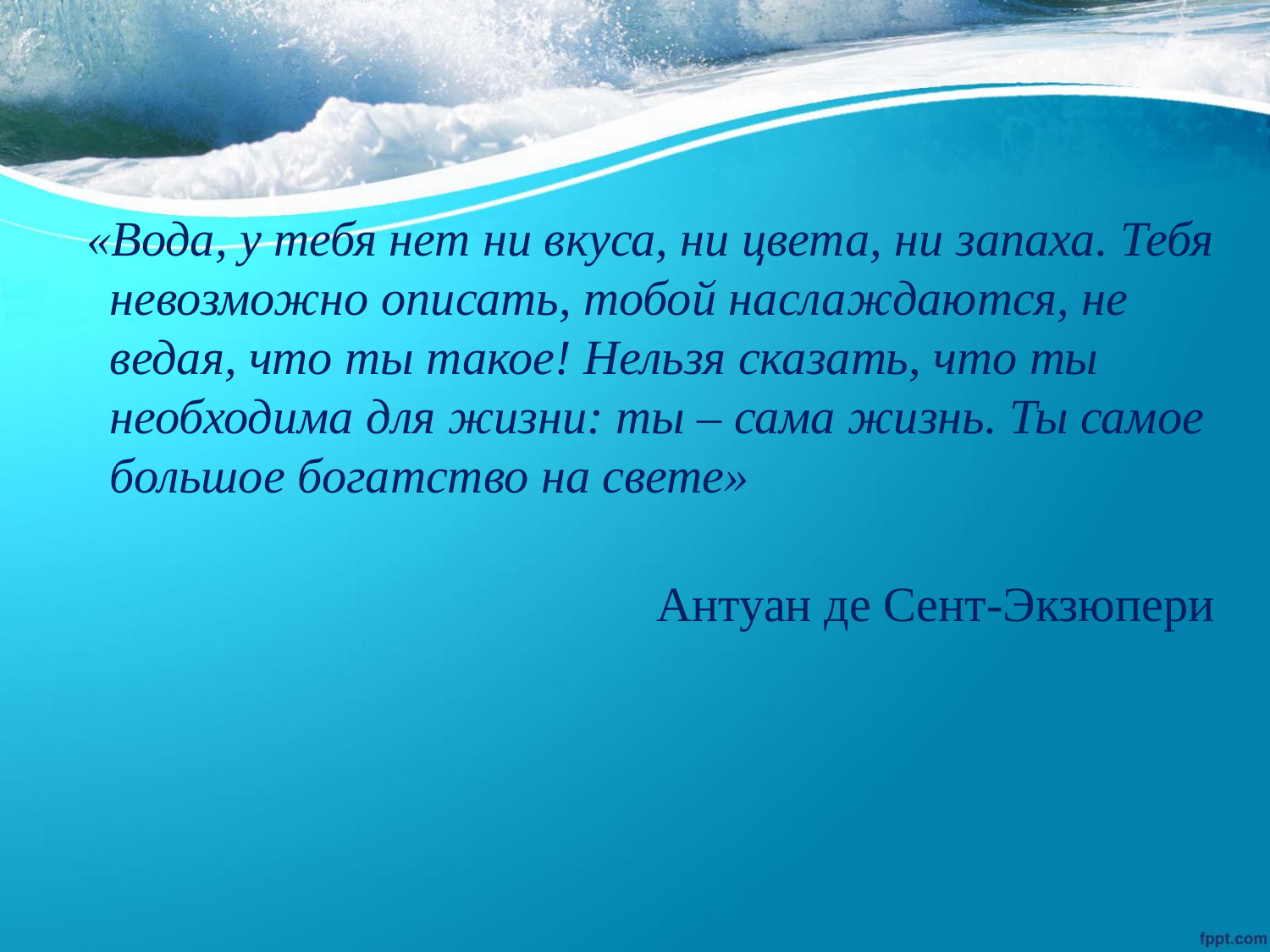

«Вода, у тебя нет ни вкуса, ни цвета, ни запаха. Тебя невозможно описать, тобой наслаждаются, не ведая, что ты такое! Нельзя сказать, что ты необходима для жизни: ты – сама жизнь. Ты самое большое богатство на свете»
Антуан де Сент-Экзюпери